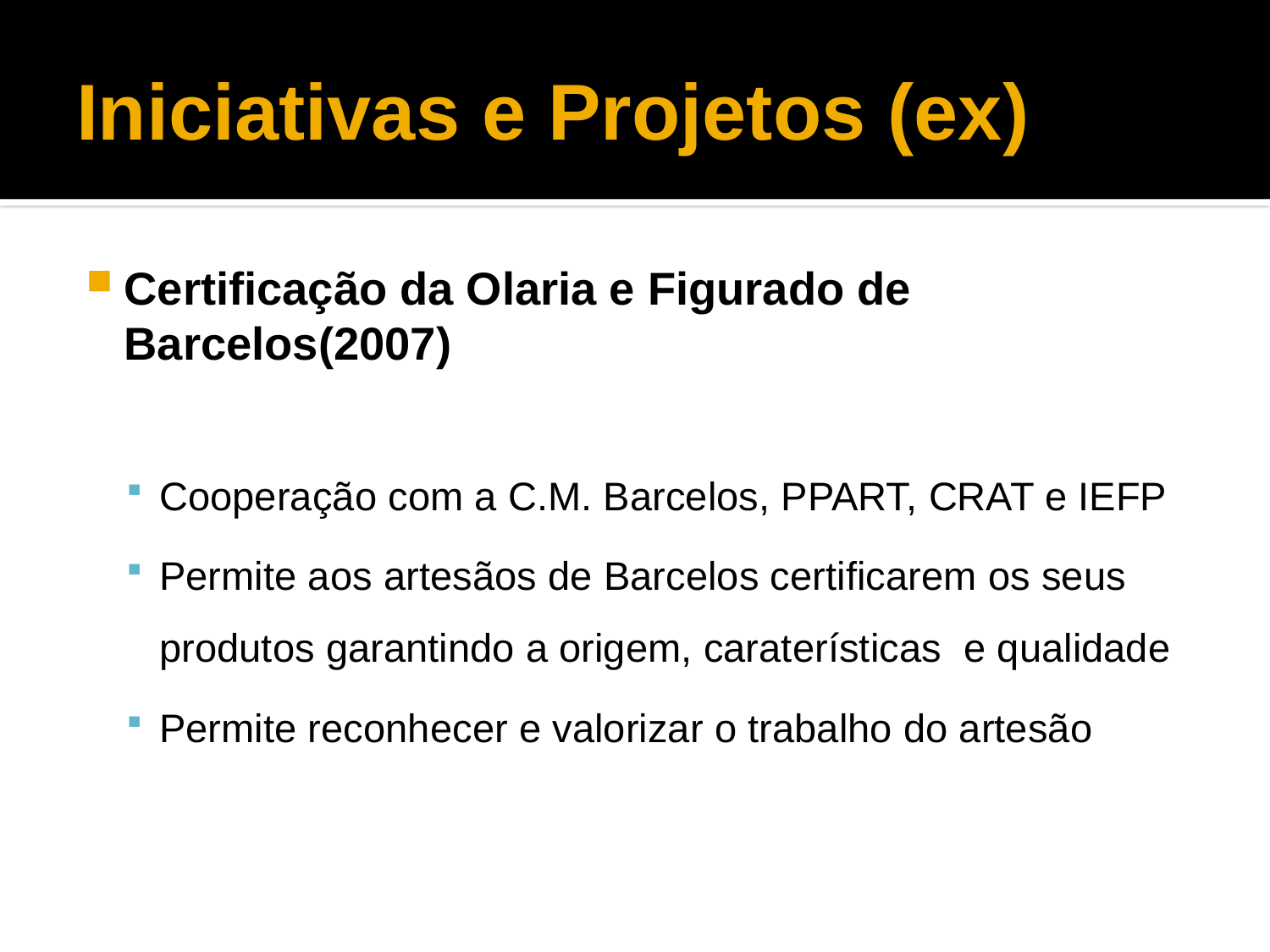

# Iniciativas e Projetos (ex)
Certificação da Olaria e Figurado de Barcelos(2007)

Cooperação com a C.M. Barcelos, PPART, CRAT e IEFP
Permite aos artesãos de Barcelos certificarem os seus produtos garantindo a origem, caraterísticas  e qualidade
Permite reconhecer e valorizar o trabalho do artesão